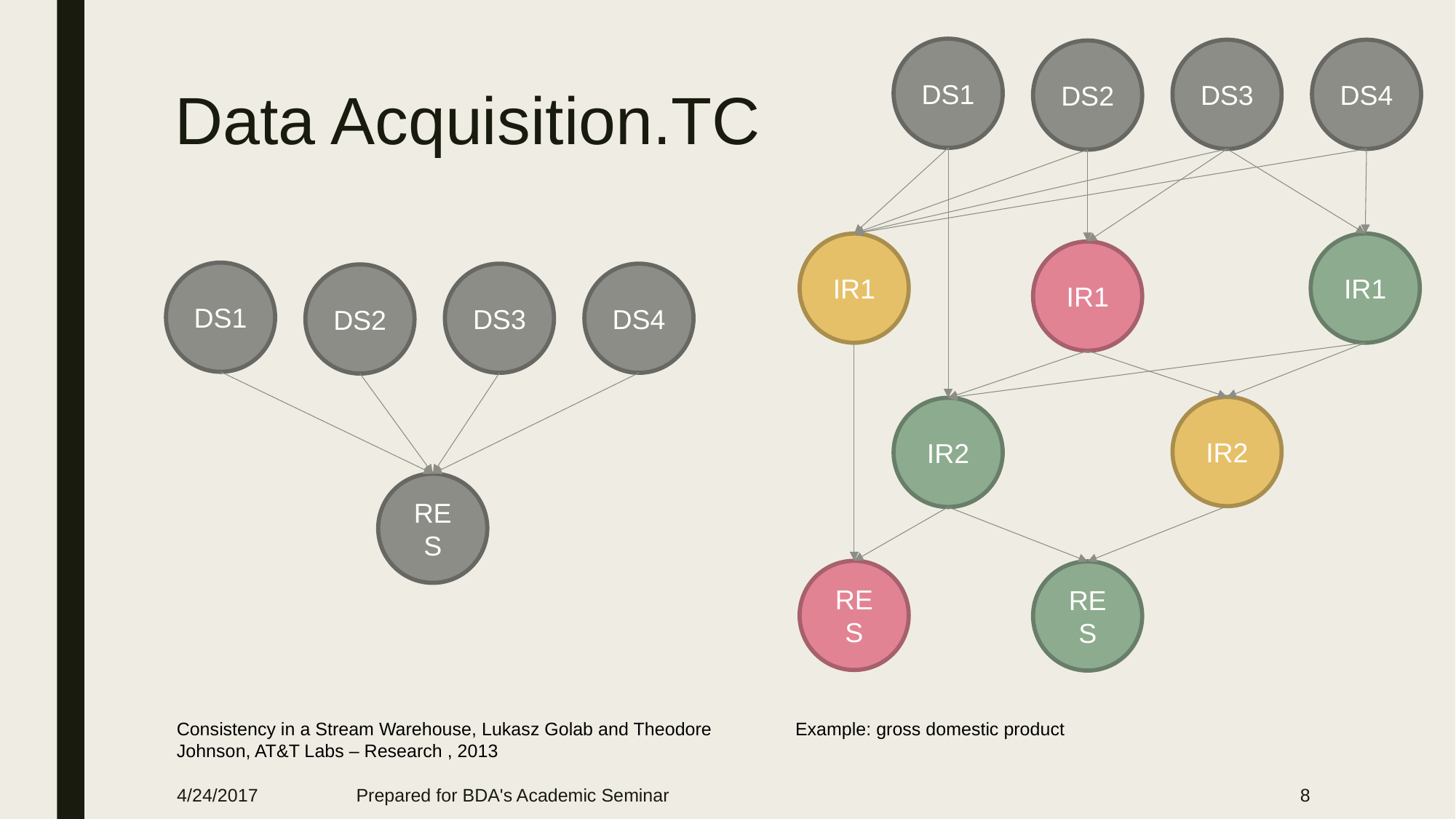

DS1
DS3
DS4
DS2
IR1
IR1
IR1
IR2
IR2
RES
RES
# Data Acquisition.TC
DS1
DS3
DS4
DS2
RES
Consistency in a Stream Warehouse, Lukasz Golab and Theodore Johnson, AT&T Labs – Research , 2013
Example: gross domestic product
4/24/2017
Prepared for BDA's Academic Seminar
8